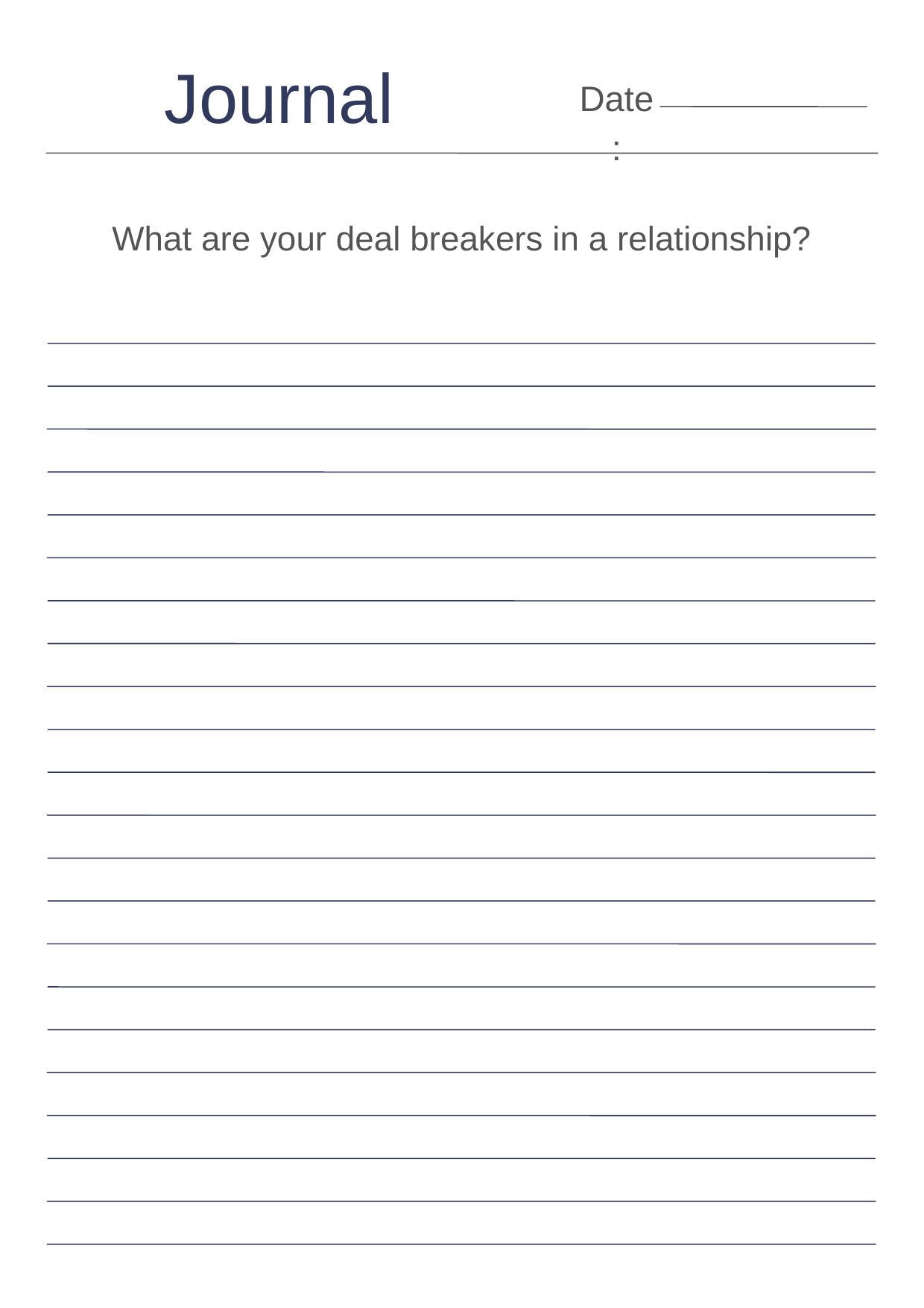

Journal
Date:

What are your deal breakers in a relationship?